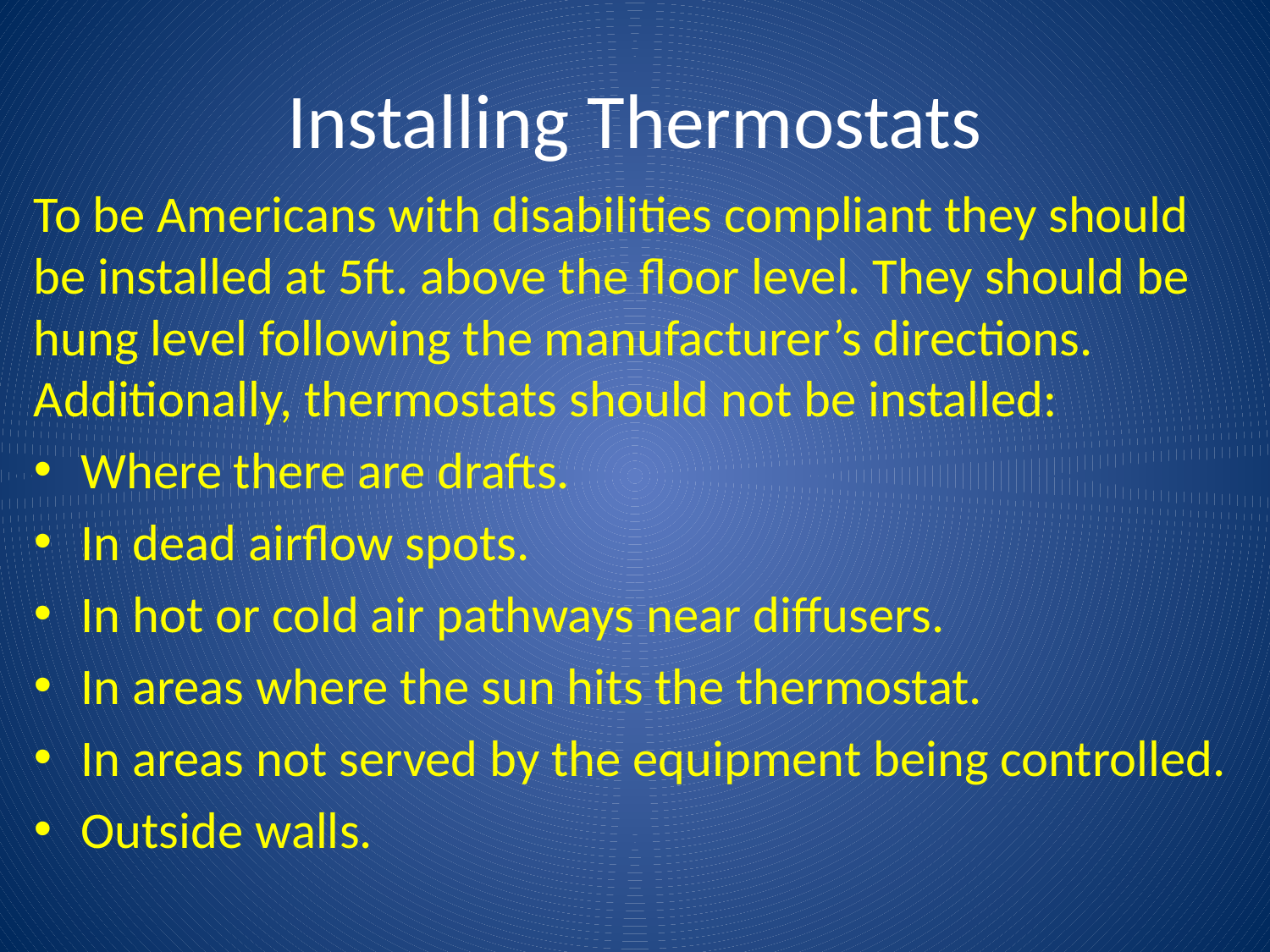

# Installing Thermostats
To be Americans with disabilities compliant they should be installed at 5ft. above the floor level. They should be hung level following the manufacturer’s directions. Additionally, thermostats should not be installed:
Where there are drafts.
In dead airflow spots.
In hot or cold air pathways near diffusers.
In areas where the sun hits the thermostat.
In areas not served by the equipment being controlled.
Outside walls.